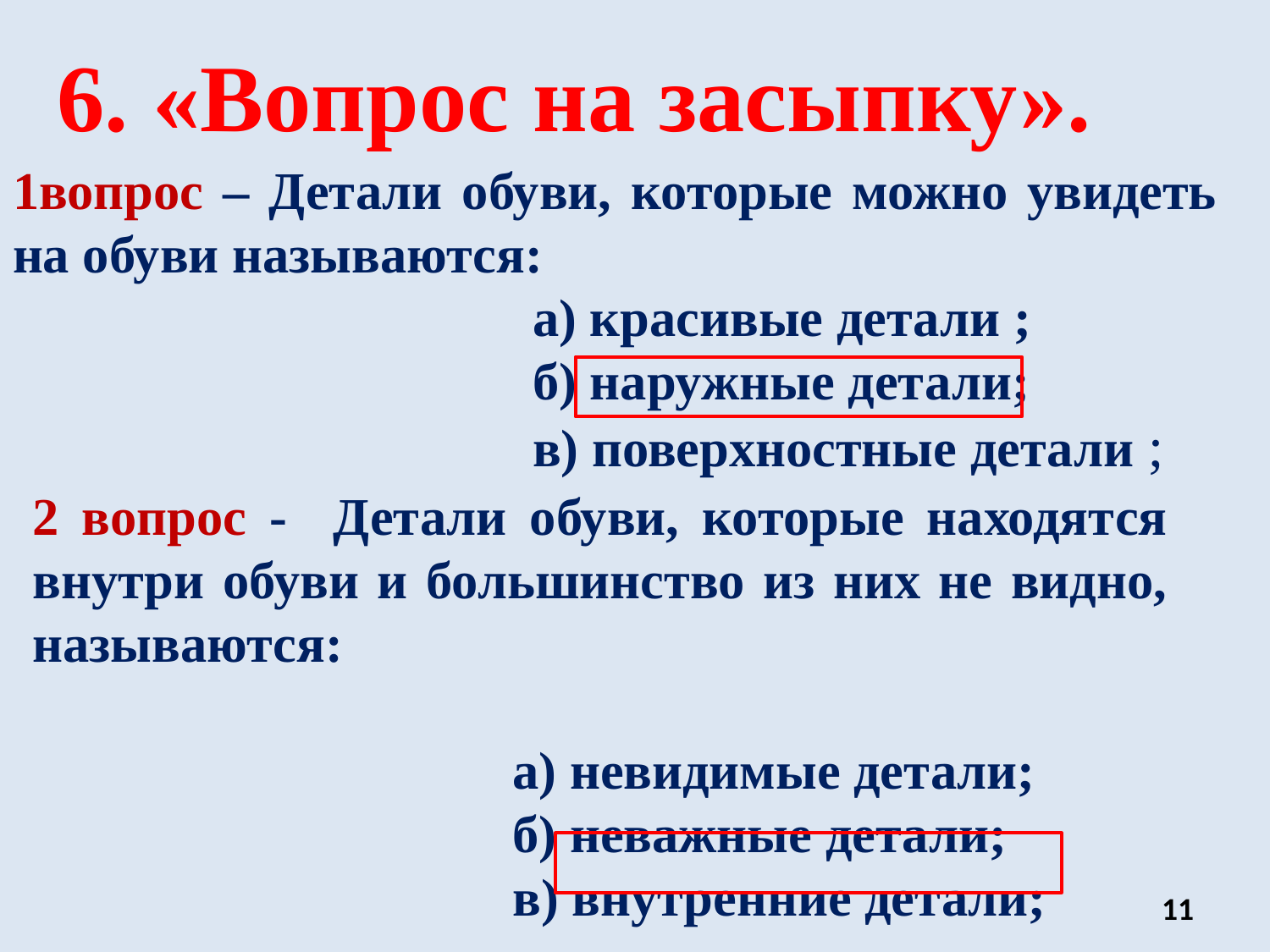

6. «Вопрос на засыпку».
1вопрос – Детали обуви, которые можно увидеть на обуви называются:
                                       а) красивые детали ;
                                       б) наружные детали;
                                       в) поверхностные детали ;

2 вопрос -  Детали обуви, которые находятся внутри обуви и большинство из них не видно, называются:
                                    а) невидимые детали;
                                    б) неважные детали;
                                    в) внутренние детали;

11